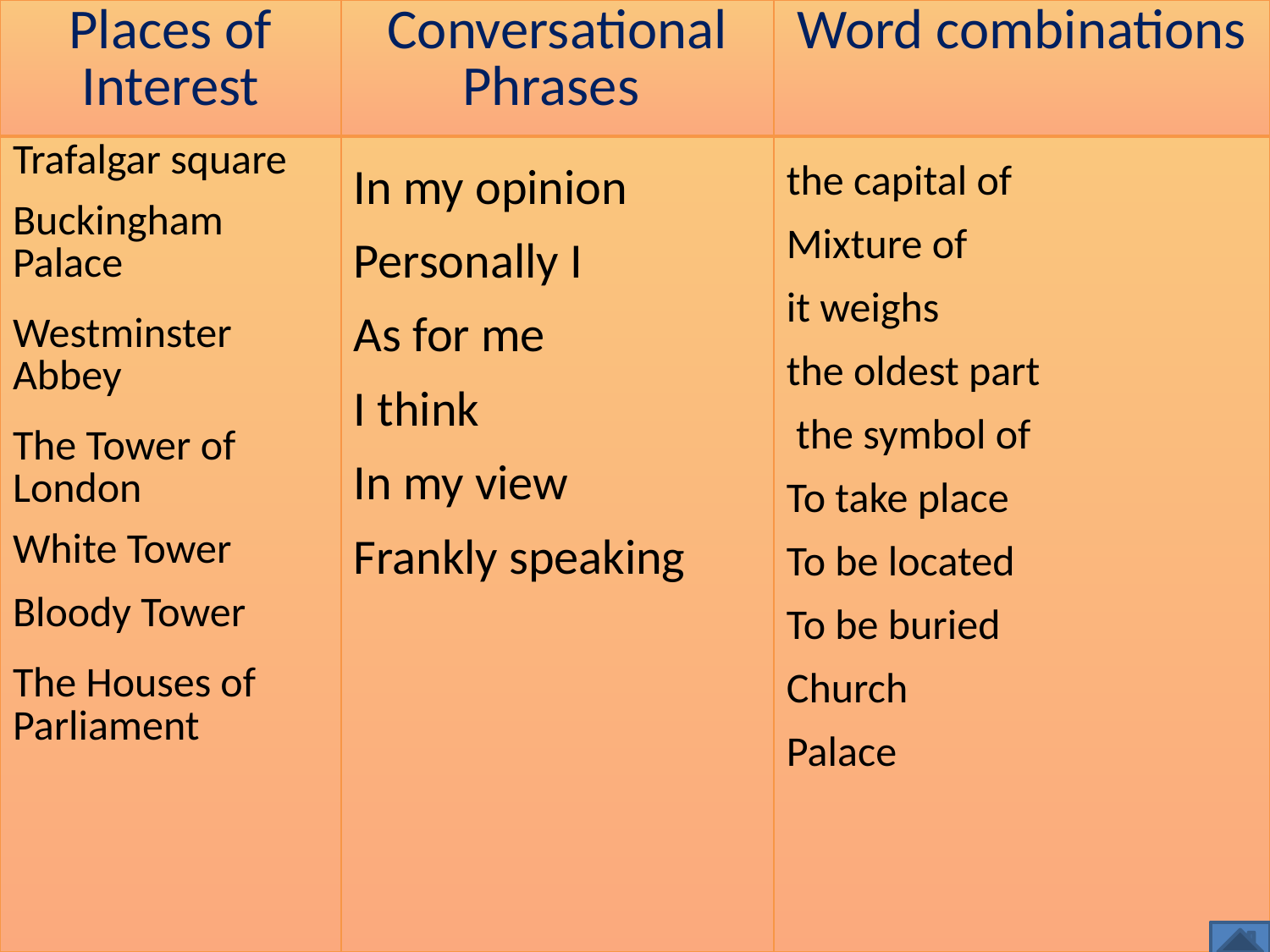

| Places of Interest | Conversational Phrases | Word combinations |
| --- | --- | --- |
| Trafalgar square Buckingham Palace Westminster Abbey The Tower of London White Tower Bloody Tower The Houses of Parliament | In my opinion Personally I As for me I think In my view Frankly speaking | the capital of Mixture of it weighs the oldest part  the symbol of To take place To be located To be buried  Church Palace |